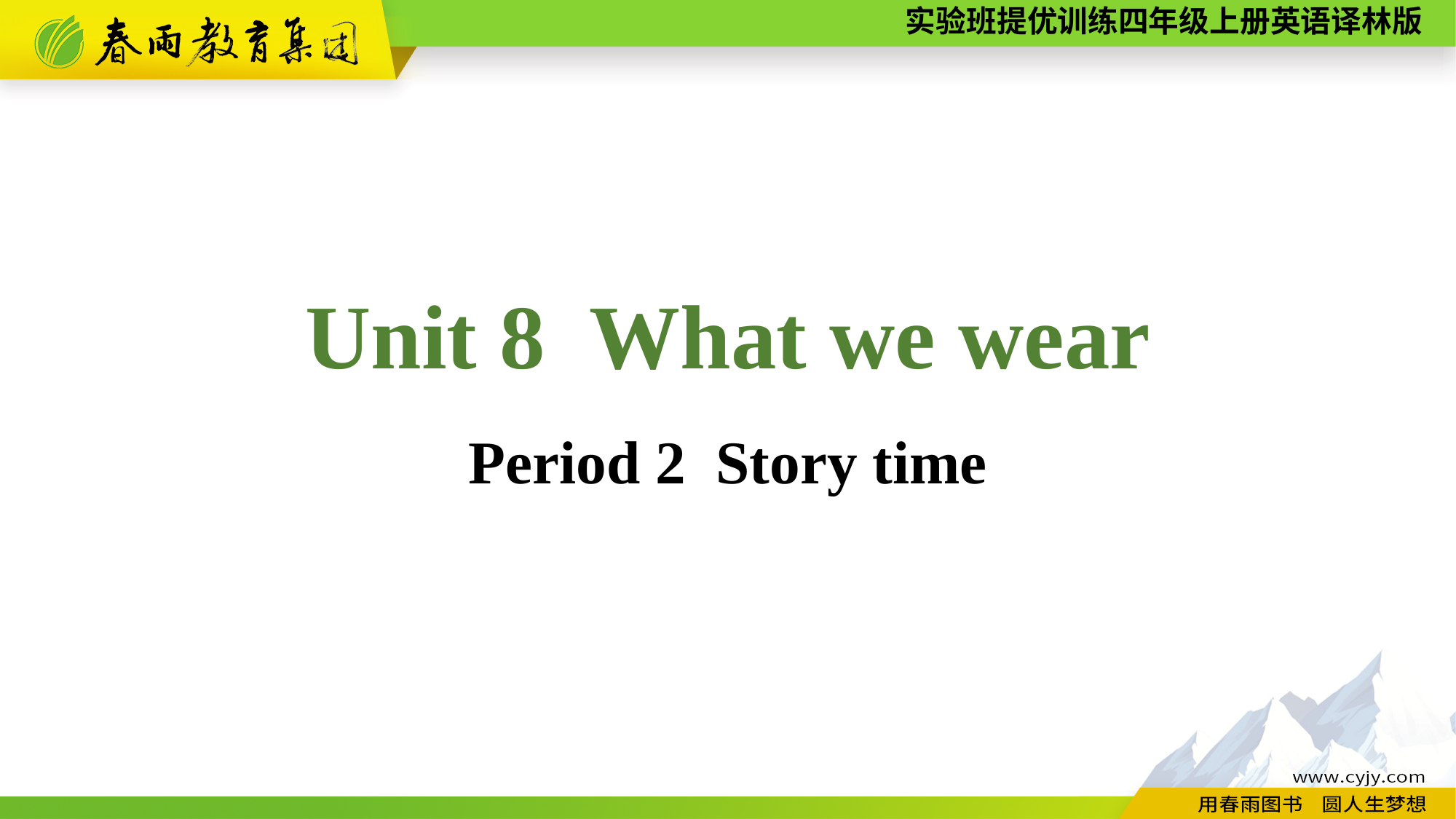

Unit 8  What we wear
Period 2  Story time